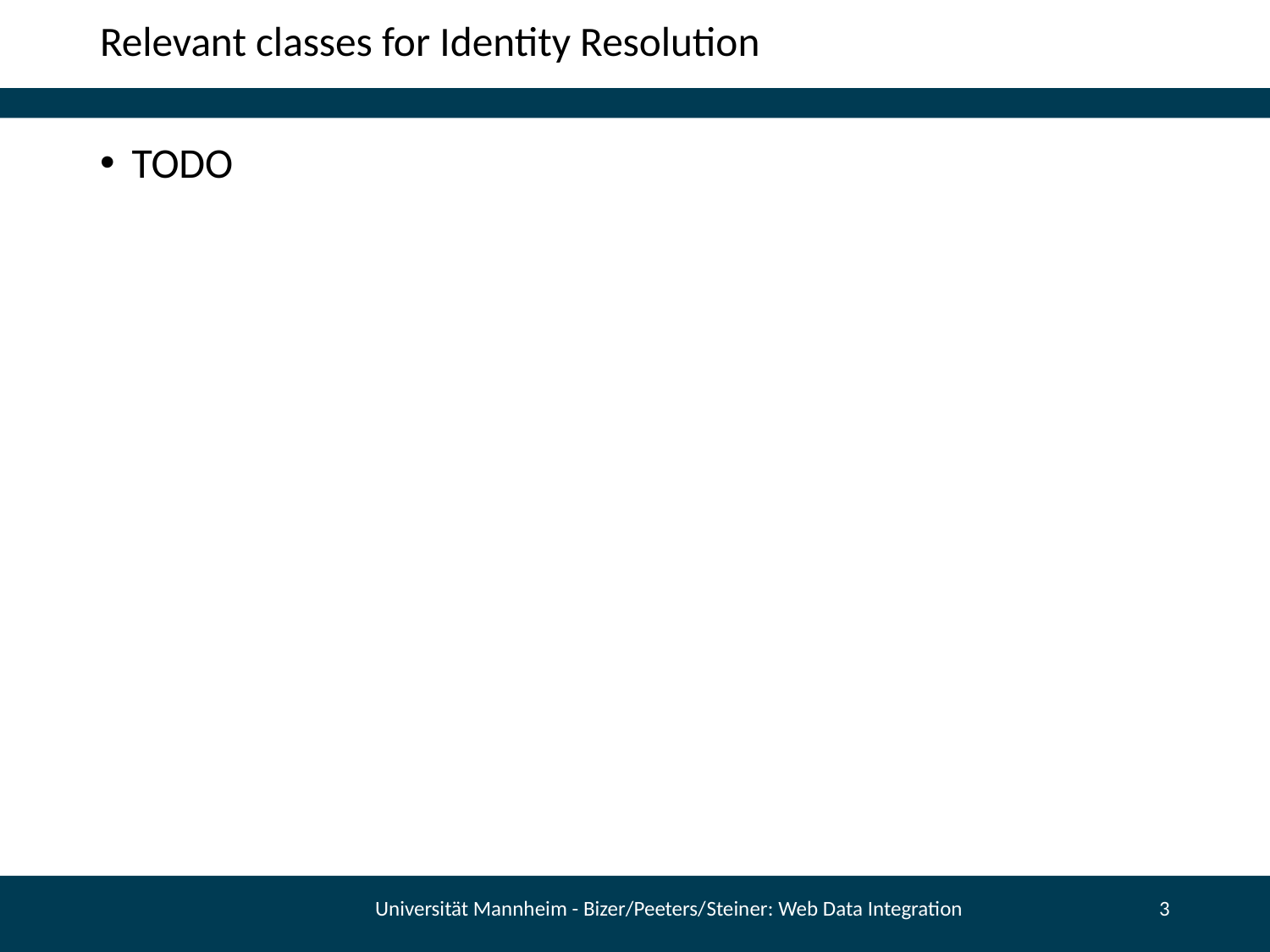

# Relevant classes for Identity Resolution
TODO
Universität Mannheim - Bizer/Peeters/Steiner: Web Data Integration
3